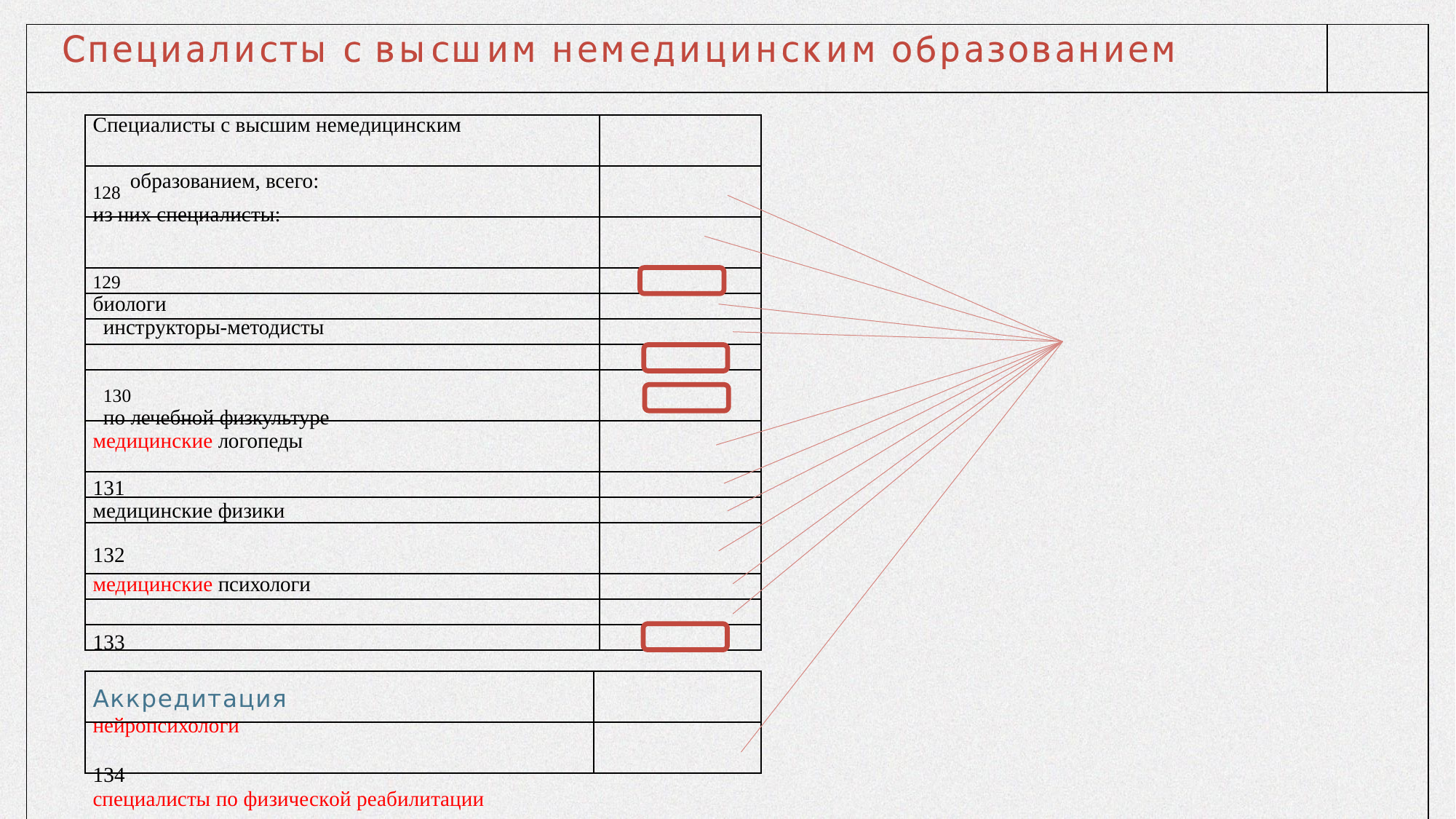

| Специалисты с высшим немедицинским образованием |  |
| --- | --- |
| Специалисты с высшим немедицинским 128 образованием, всего: из них специалисты: 129 биологи инструкторы-методисты 130 по лечебной физкультуре медицинские логопеды 131 медицинские физики 132 медицинские психологи 133 Аккредитация нейропсихологи 134 специалисты по физической реабилитации 135 (кинезиоспециалисты) судебные эксперты (эксперты-биохимики, эксперты- 136 генетики, эксперты-химики) химики-эксперты медицинской организации 137 зоологи 138 эксперты-физики по контролю за источниками 139 ионизирующих и неоионизирующих излучений эмбриологи 140 энтомологи 141 специалисты по эргореабилитации (эргоспециалисты) 142 Специалисты с высшим немедицинским 232 образованием, занимающих должности врачей, всего из них врачей: 233 Кресты по гр. 16 удалены лаборантов |  |